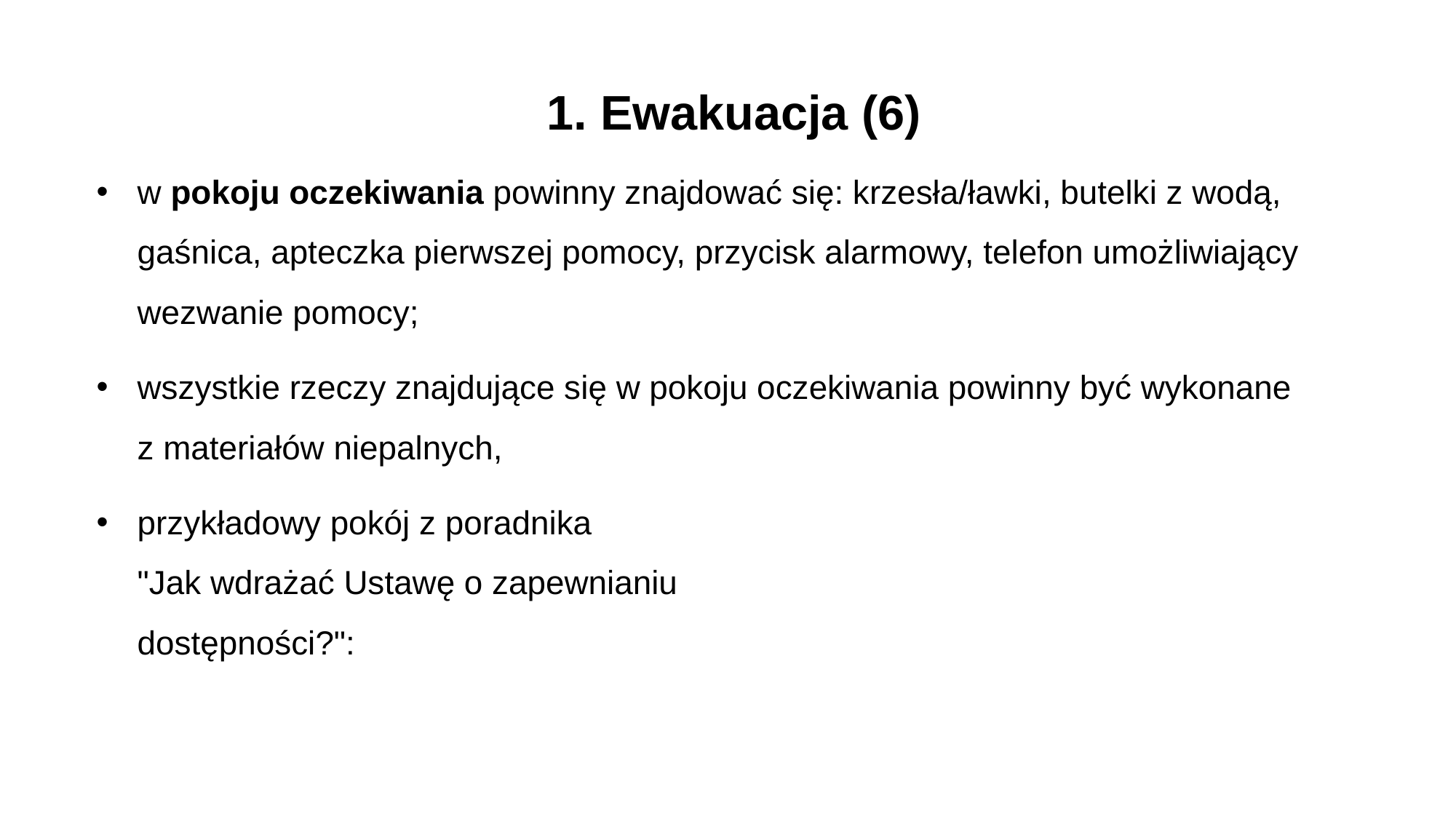

1. Ewakuacja (6)
w pokoju oczekiwania powinny znajdować się: krzesła/ławki, butelki z wodą, gaśnica, apteczka pierwszej pomocy, przycisk alarmowy, telefon umożliwiający wezwanie pomocy;
wszystkie rzeczy znajdujące się w pokoju oczekiwania powinny być wykonane
z materiałów niepalnych,
przykładowy pokój z poradnika
"Jak wdrażać Ustawę o zapewnianiu
dostępności?":